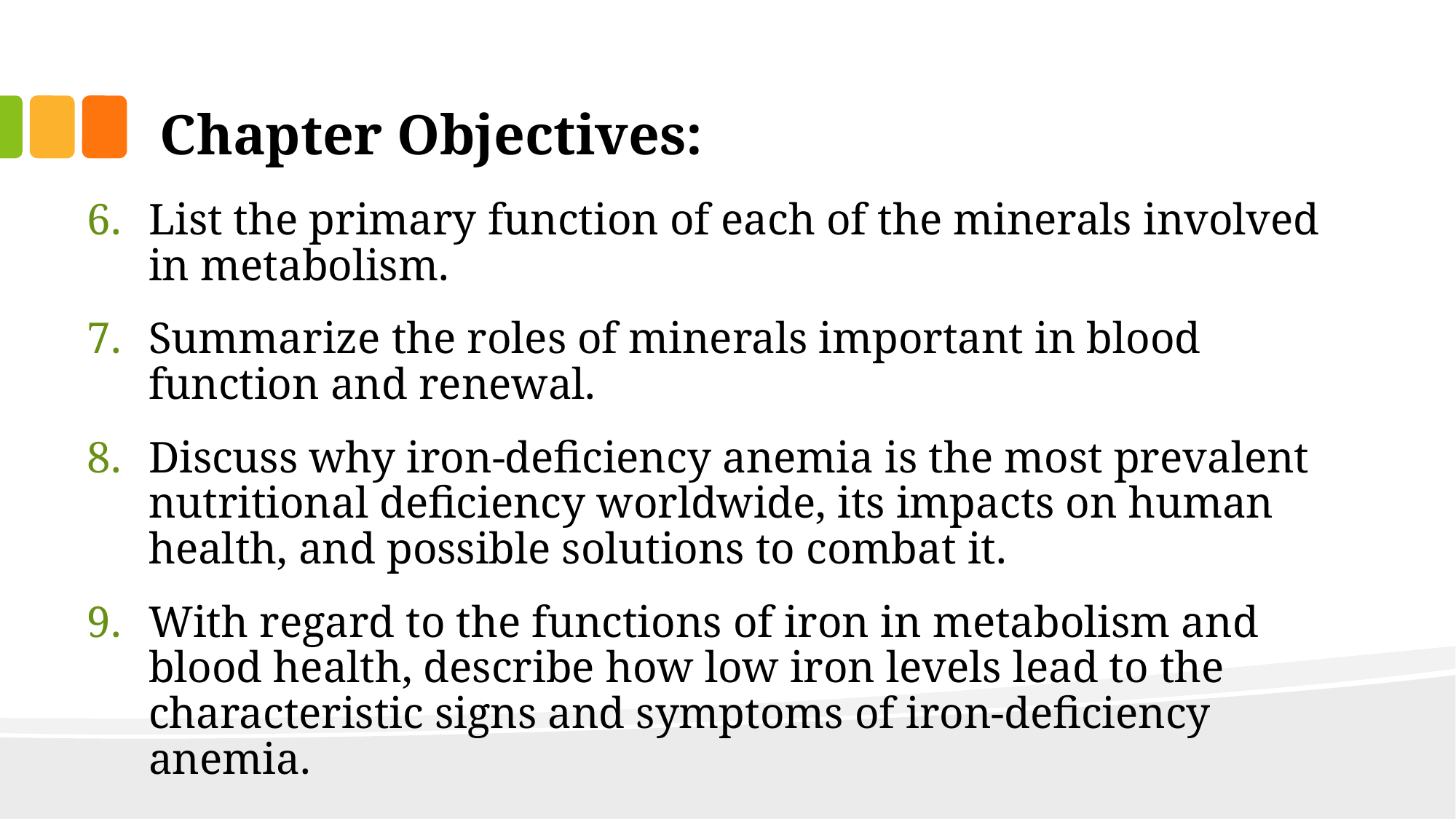

# Chapter Objectives:
List the primary function of each of the minerals involved in metabolism.
Summarize the roles of minerals important in blood function and renewal.
Discuss why iron-deficiency anemia is the most prevalent nutritional deficiency worldwide, its impacts on human health, and possible solutions to combat it.
With regard to the functions of iron in metabolism and blood health, describe how low iron levels lead to the characteristic signs and symptoms of iron-deficiency anemia.